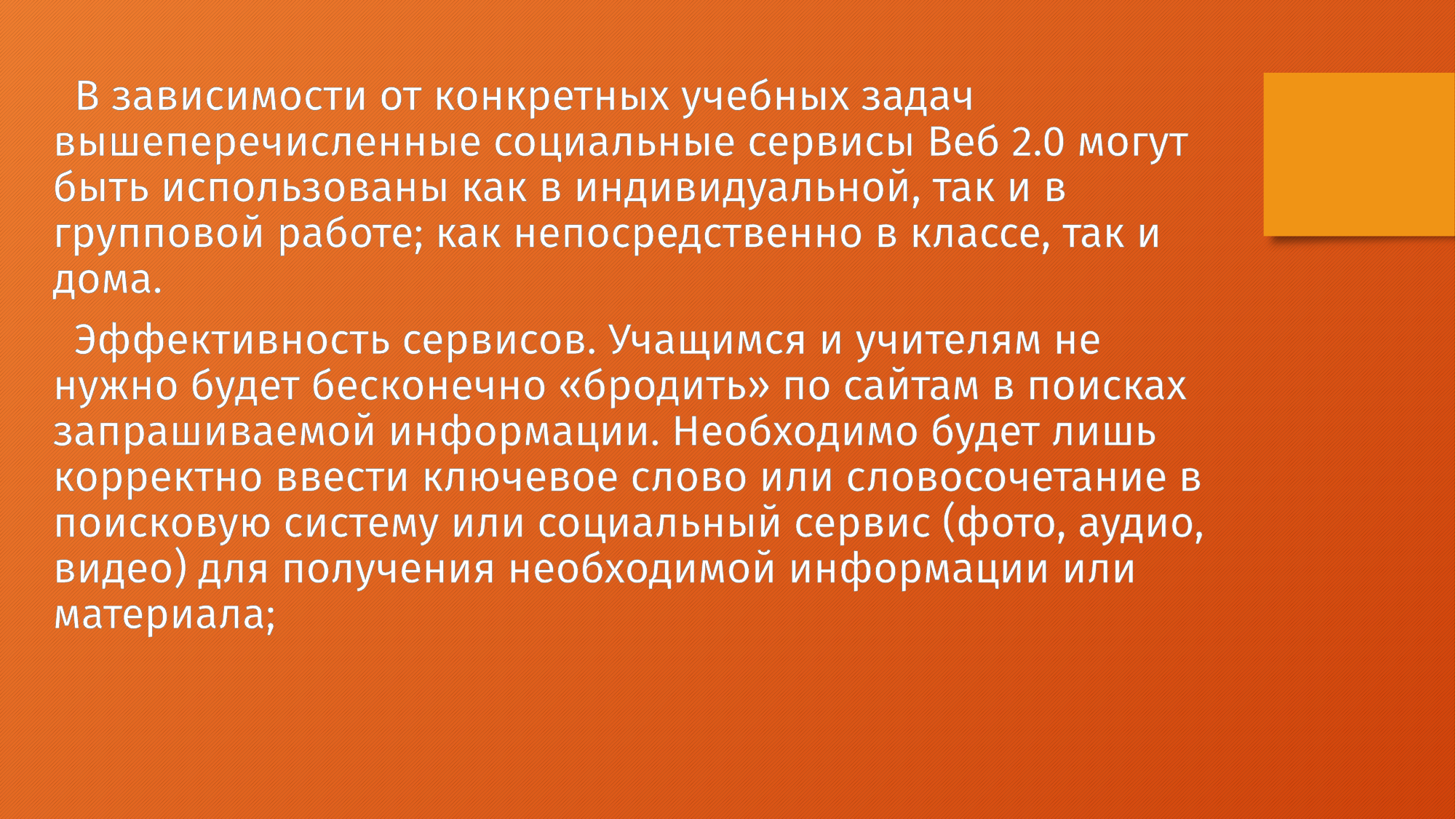

В зависимости от конкретных учебных задач вышеперечисленные социальные сервисы Веб 2.0 могут быть использованы как в индивидуальной, так и в групповой работе; как непосредственно в классе, так и дома.
Эффективность сервисов. Учащимся и учителям не нужно будет бесконечно «бродить» по сайтам в поисках запрашиваемой информации. Необходимо будет лишь корректно ввести ключевое слово или словосочетание в поисковую систему или социальный сервис (фото, аудио, видео) для получения необходимой информации или материала;